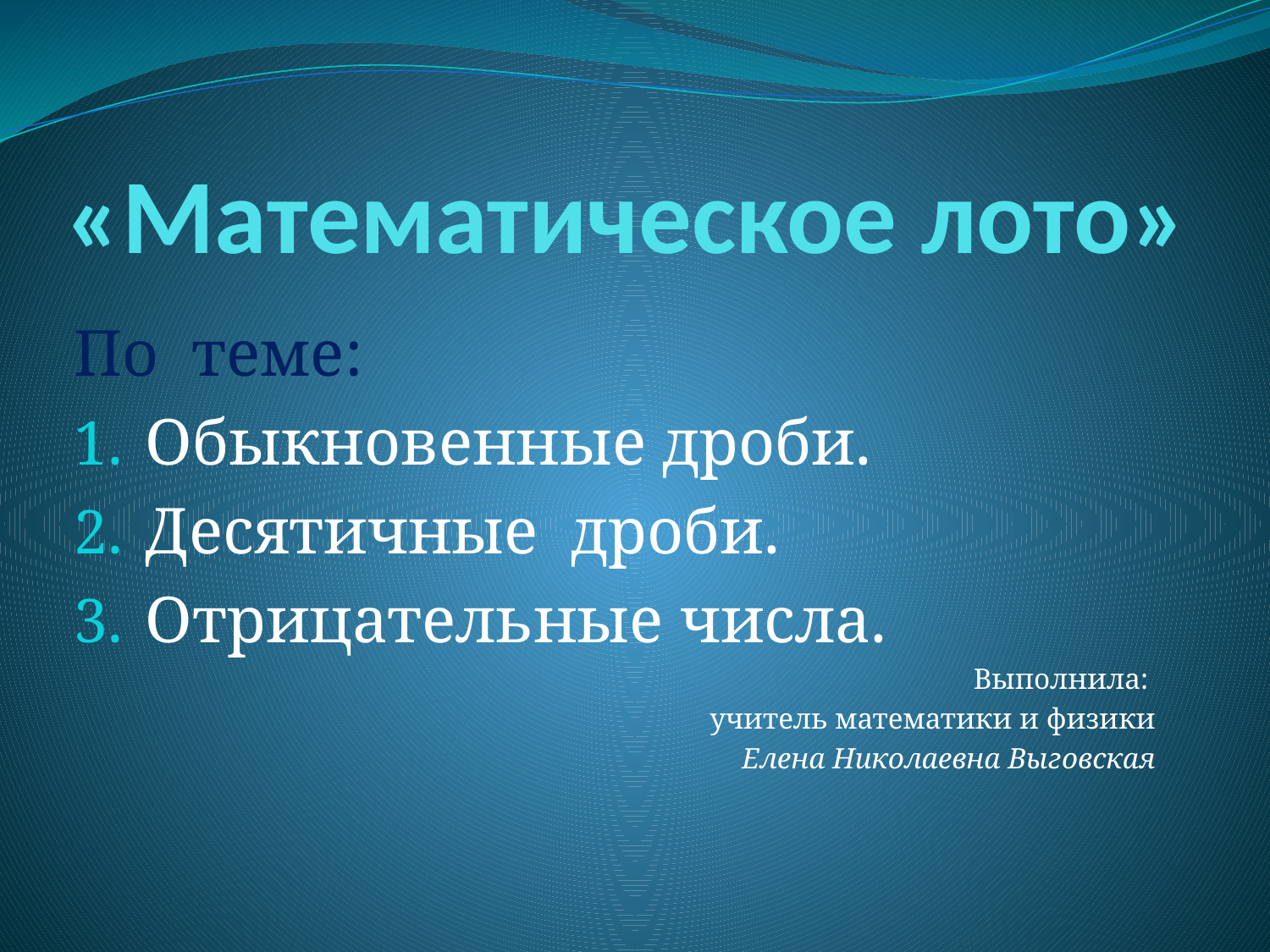

# «Математическое лото»
По  теме:
Обыкновенные дроби.
Десятичные  дроби.
Отрицательные числа.
Выполнила:
учитель математики и физики
 Елена Николаевна Выговская